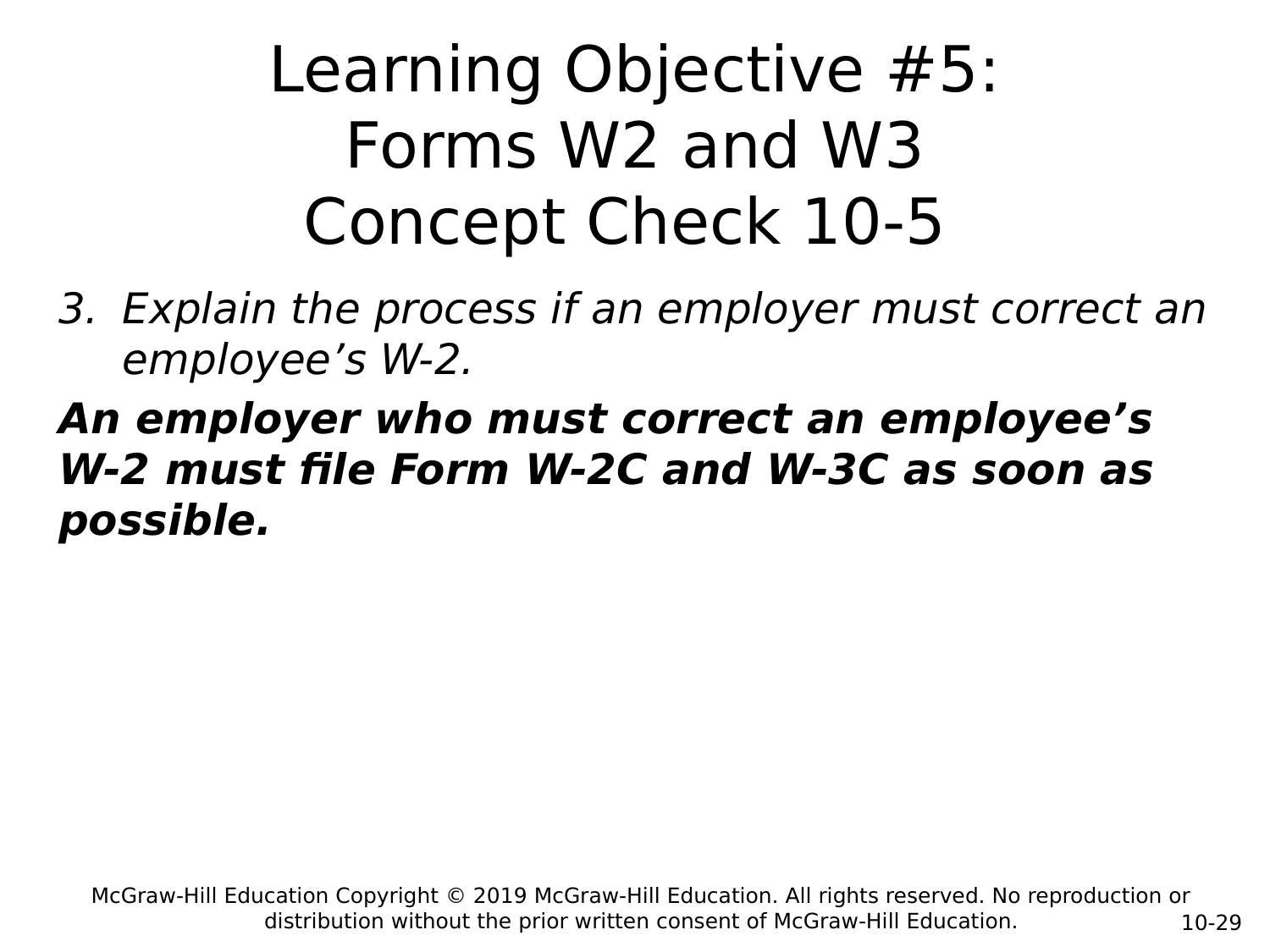

# Learning Objective #5: Forms W2 and W3 Concept Check 10-5
Explain the process if an employer must correct an employee’s W-2.
An employer who must correct an employee’s W-2 must file Form W-2C and W-3C as soon as possible.
McGraw-Hill Education Copyright © 2019 McGraw-Hill Education. All rights reserved. No reproduction or distribution without the prior written consent of McGraw-Hill Education.
10-29